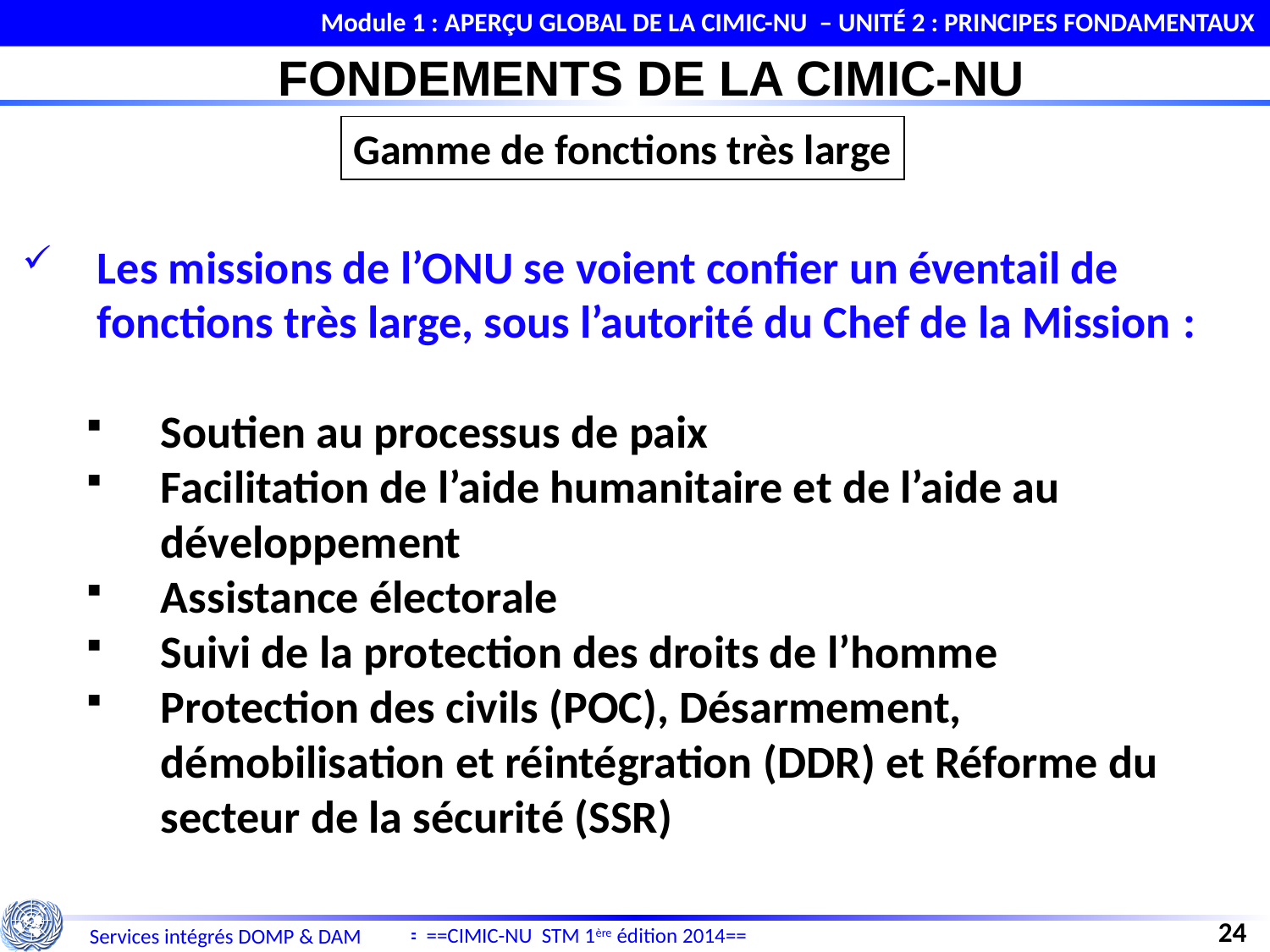

Module 1 : APERÇU GLOBAL DE LA CIMIC-NU  – UNITÉ 2 : PRINCIPES FONDAMENTAUX
FONDEMENTS DE LA CIMIC-NU
Gamme de fonctions très large
Les missions de l’ONU se voient confier un éventail de fonctions très large, sous l’autorité du Chef de la Mission :

Soutien au processus de paix
Facilitation de l’aide humanitaire et de l’aide au développement
Assistance électorale
Suivi de la protection des droits de l’homme
Protection des civils (POC), Désarmement, démobilisation et réintégration (DDR) et Réforme du secteur de la sécurité (SSR)

24
==CIMIC-NU  STM 1ère édition 2014==
Services intégrés DOMP & DAM